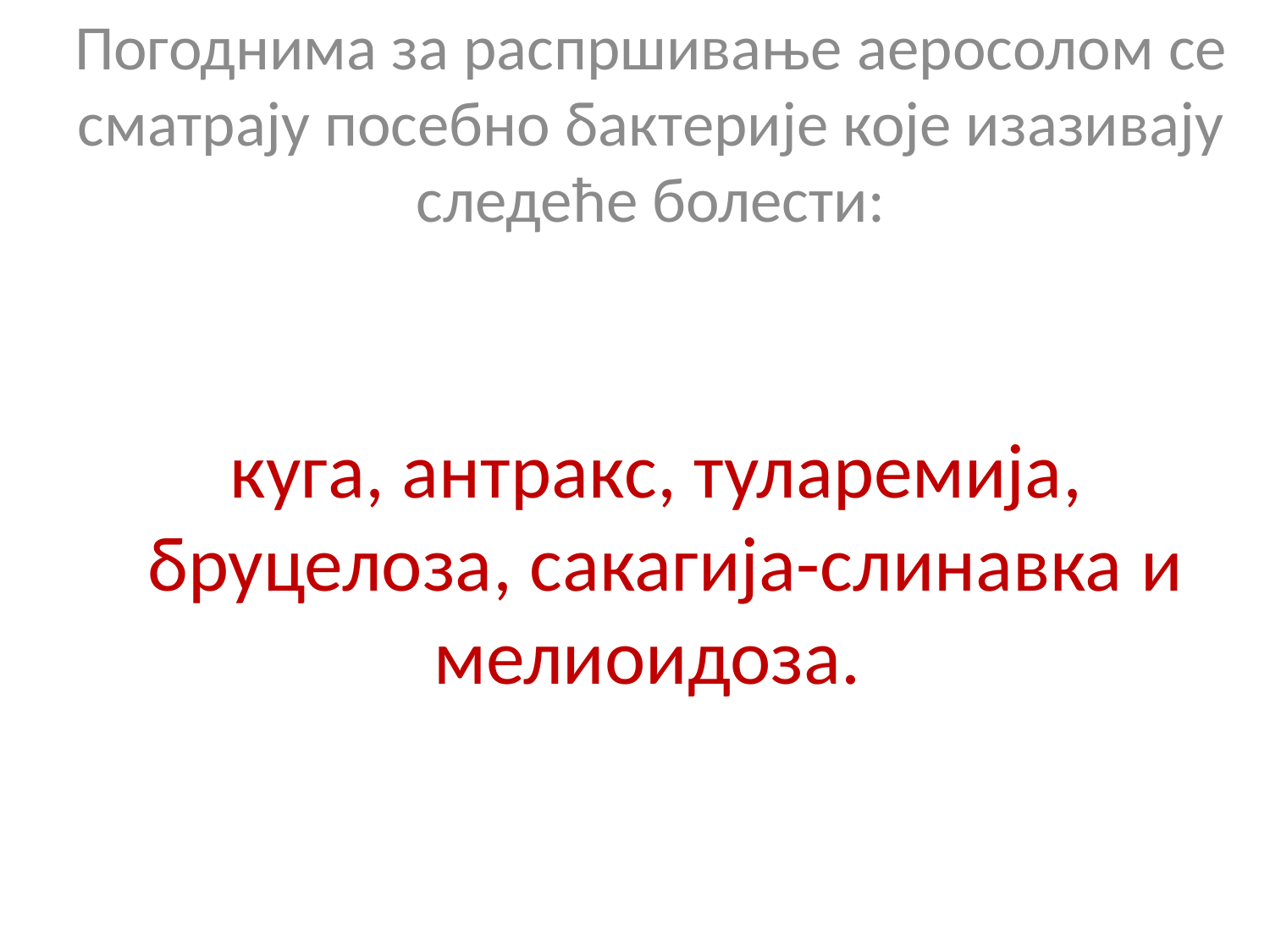

Погоднима за распршивање аеросолом се сматрају посебно бактерије које изазивају следеће болести:
# куга, антракс, туларемија,  бруцелоза, сакагија-слинавка и мелиоидоза.